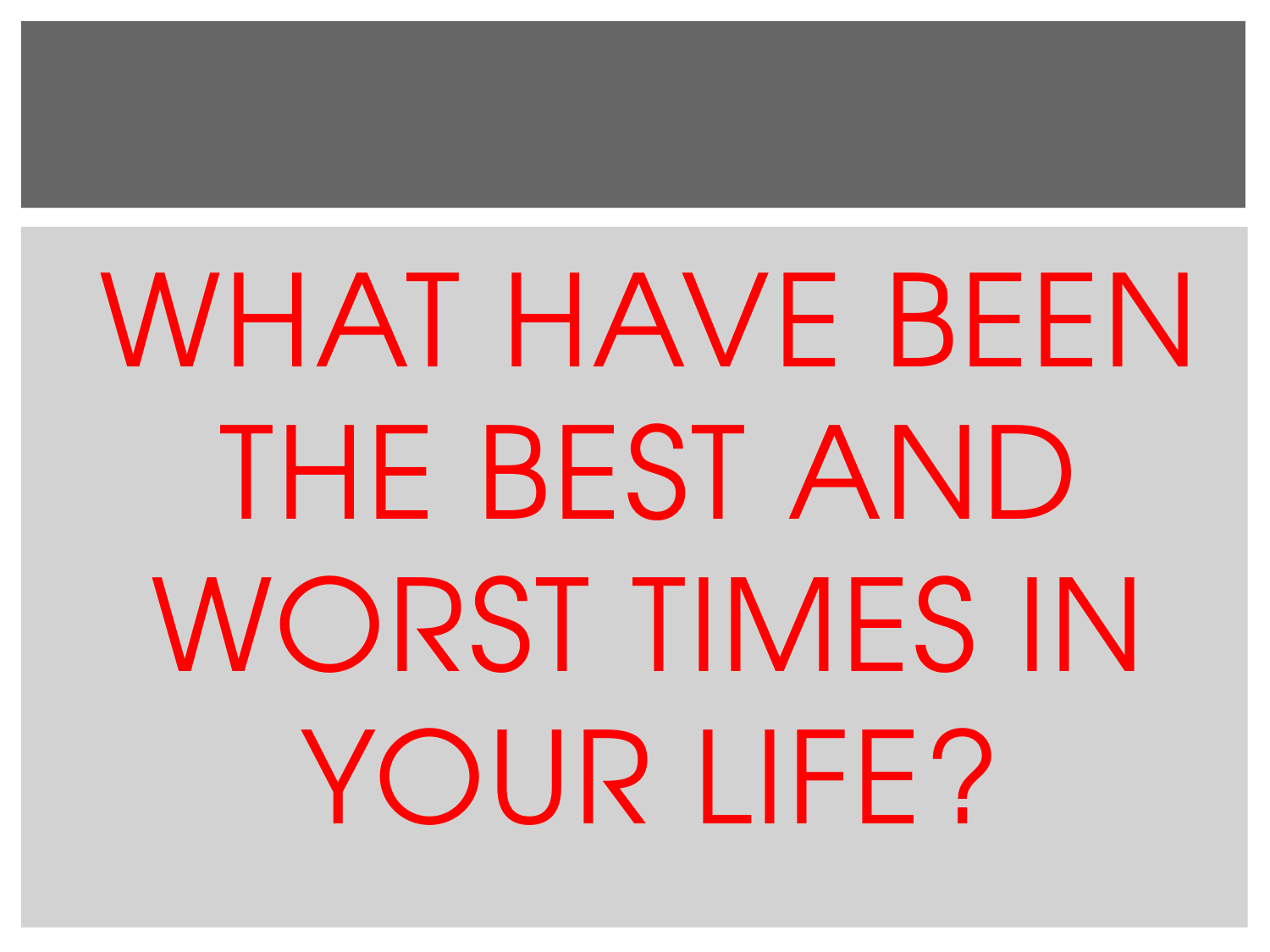

# What have been the best and worst times in your life?